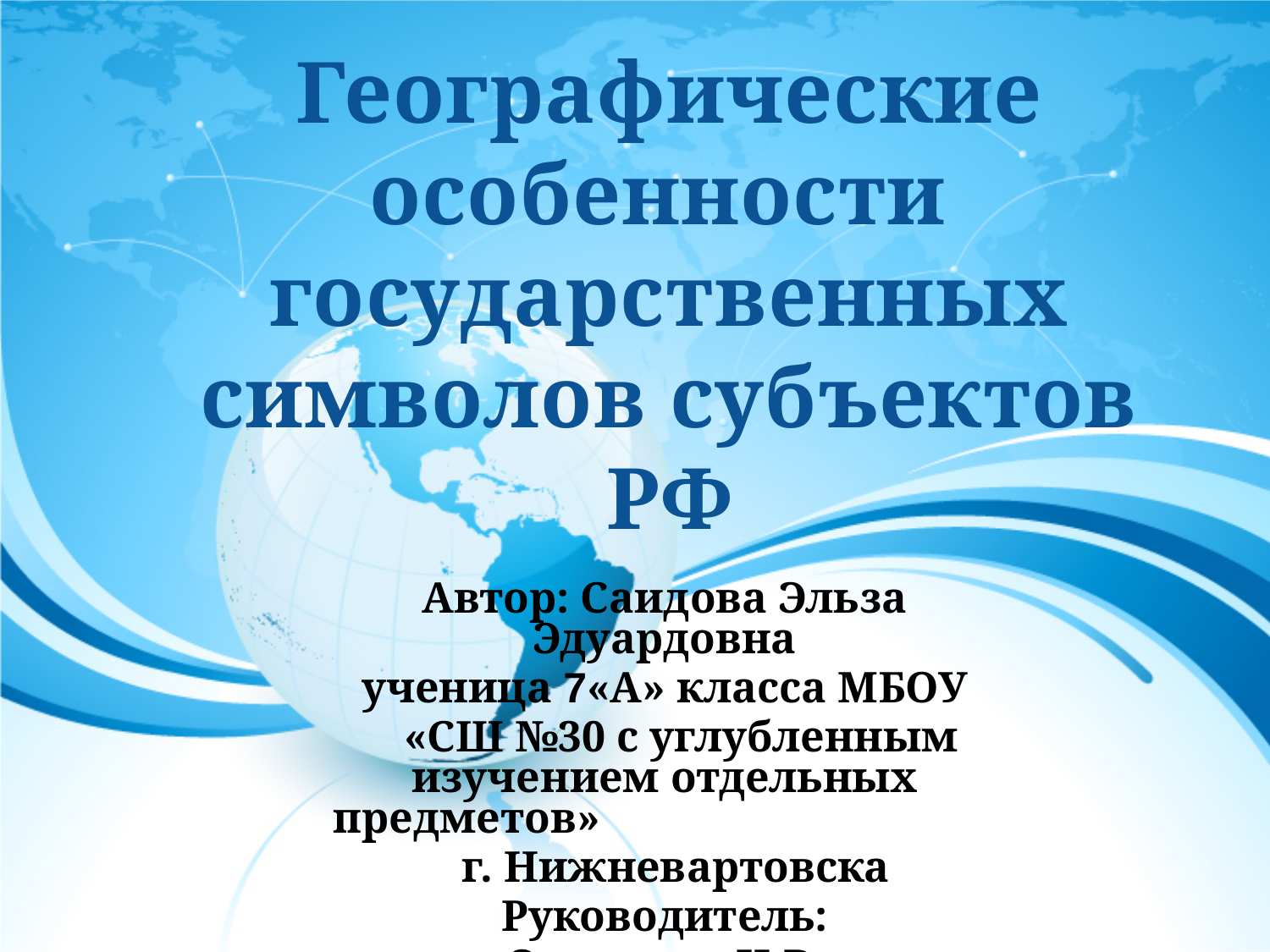

# Географические особенности  государственных символов субъектов РФ

Автор: Саидова Эльза Эдуардовна
 ученица 7«А» класса МБОУ
   «СШ №30 с углубленным изучением отдельных предметов»
  г. Нижневартовска
Руководитель:
Оринская И.В.